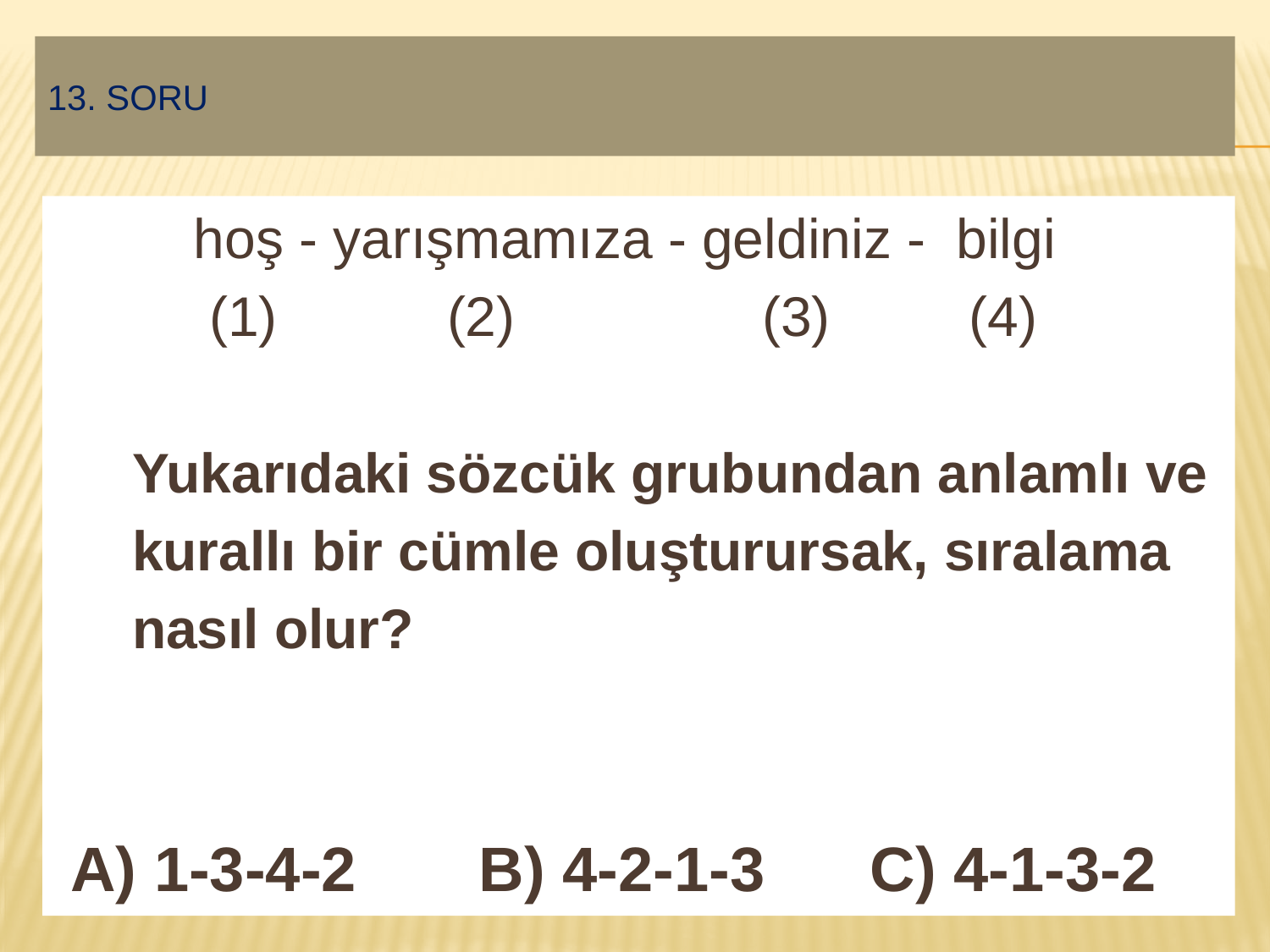

# 13. soru
         hoş - yarışmamıza - geldiniz -  bilgi
          (1)           (2)                (3)         (4)

     Yukarıdaki sözcük grubundan anlamlı ve
     kurallı bir cümle oluşturursak, sıralama
     nasıl olur?

 A) 1-3-4-2       B) 4-2-1-3      C) 4-1-3-2